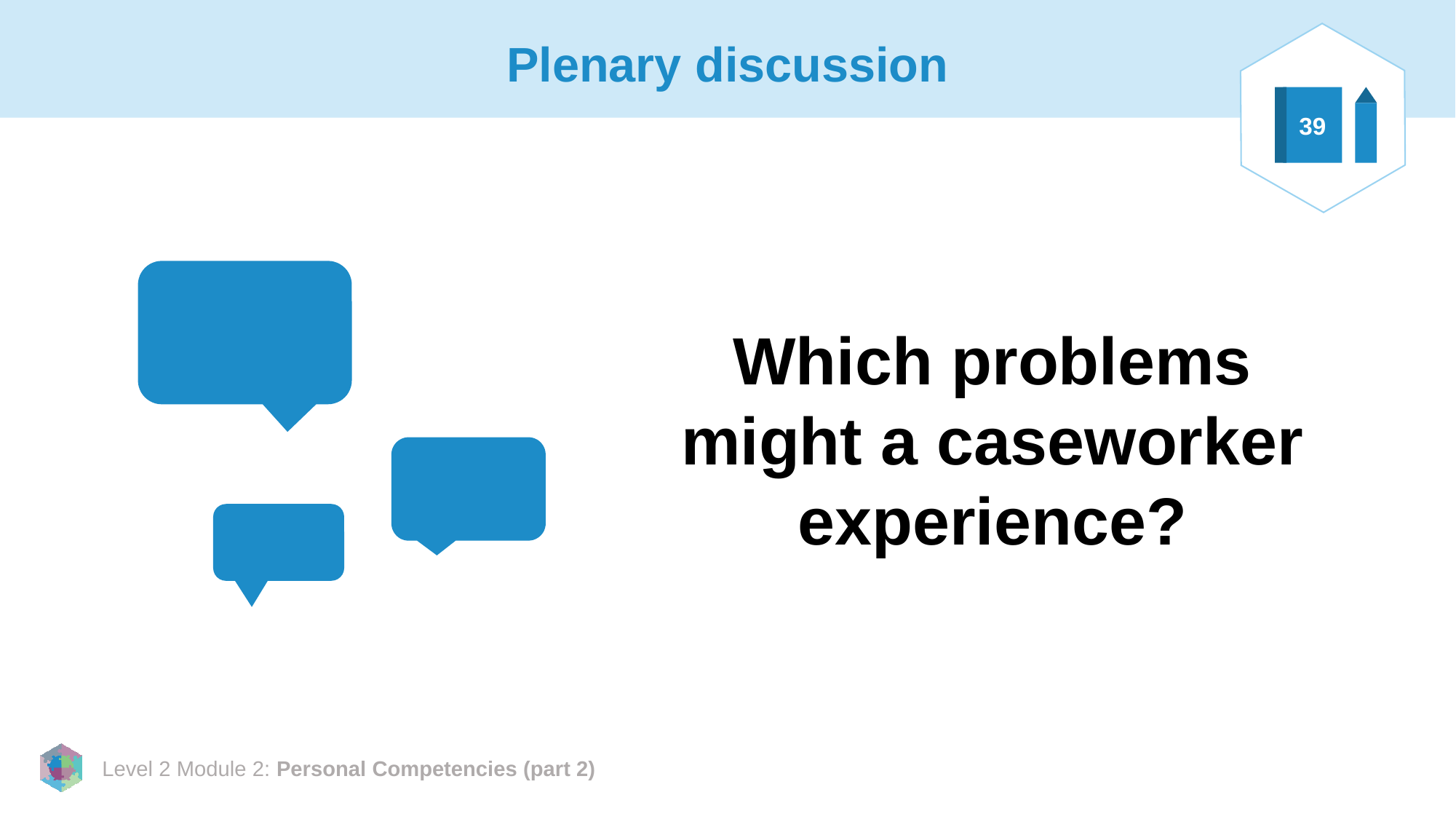

# Plenary discussion

39

Which problems might a caseworker experience?